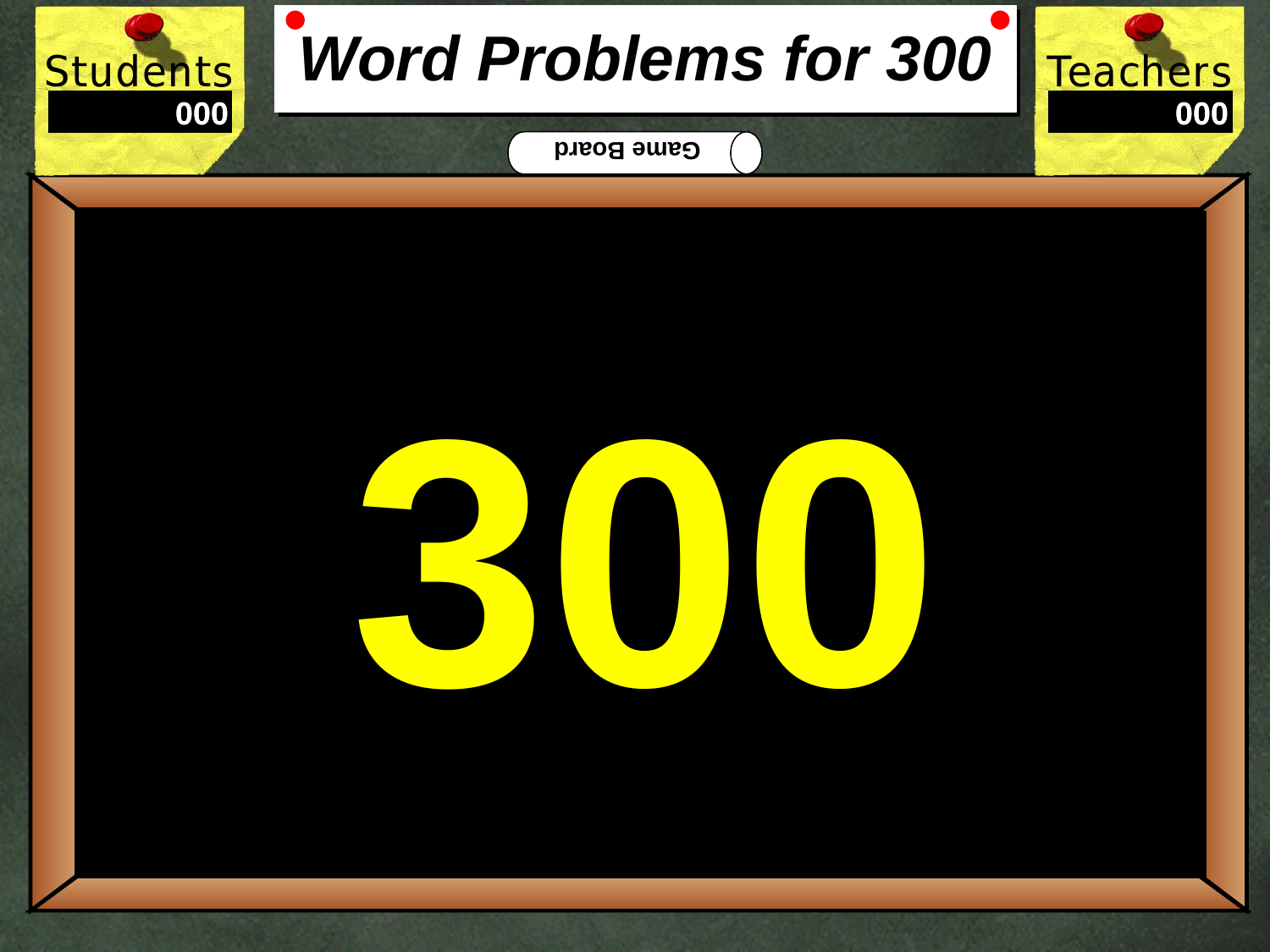

# Word Problems for 300
300
Nate has 1 hundred, 2 tens, and 2 ones. Jake give him 5 more ones. What number does Nate have?